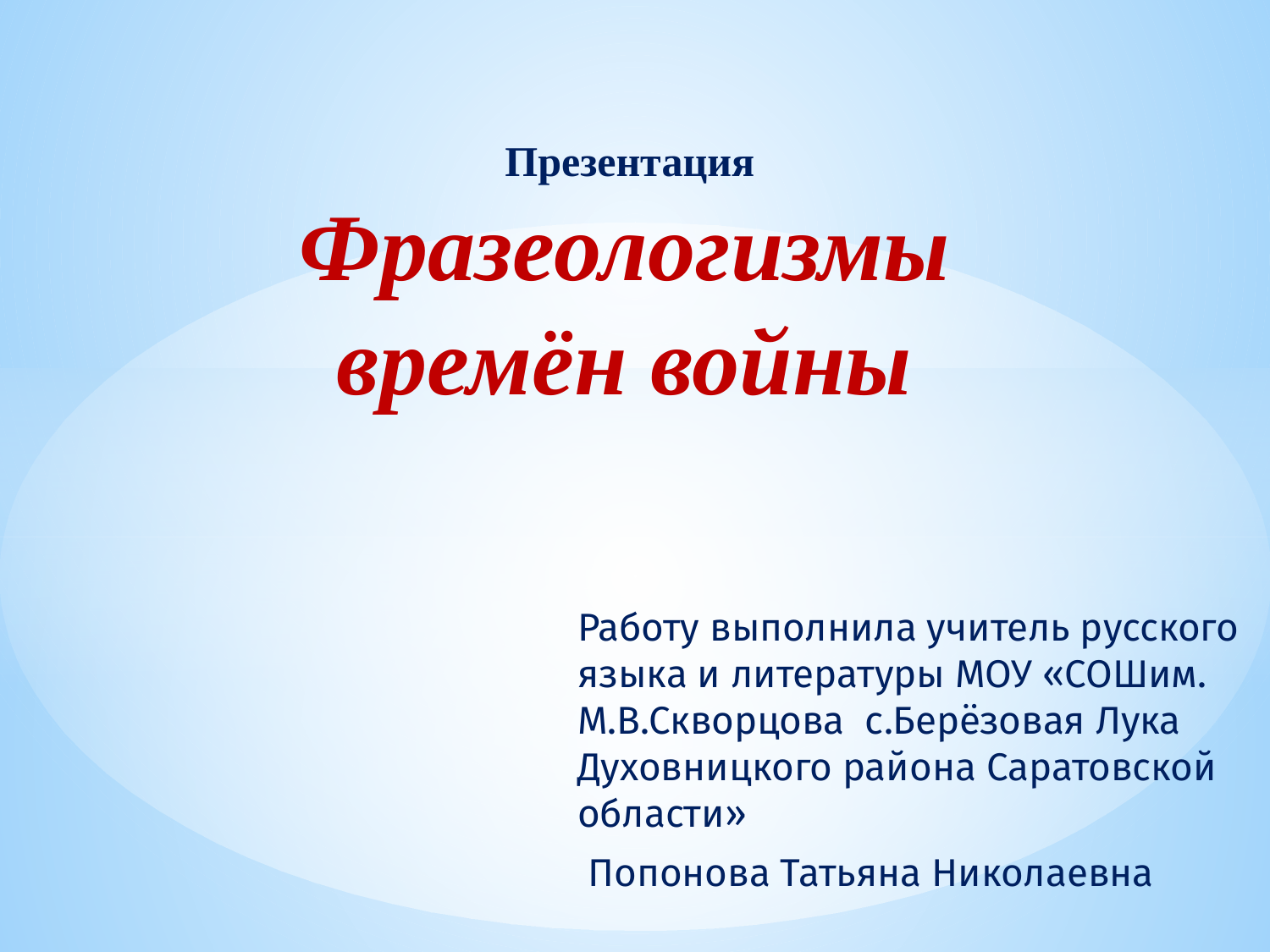

# Презентация Фразеологизмы времён войны
Работу выполнила учитель русского языка и литературы МОУ «СОШим. М.В.Скворцова  с.Берёзовая Лука Духовницкого района Саратовской области»
 Попонова Татьяна Николаевна